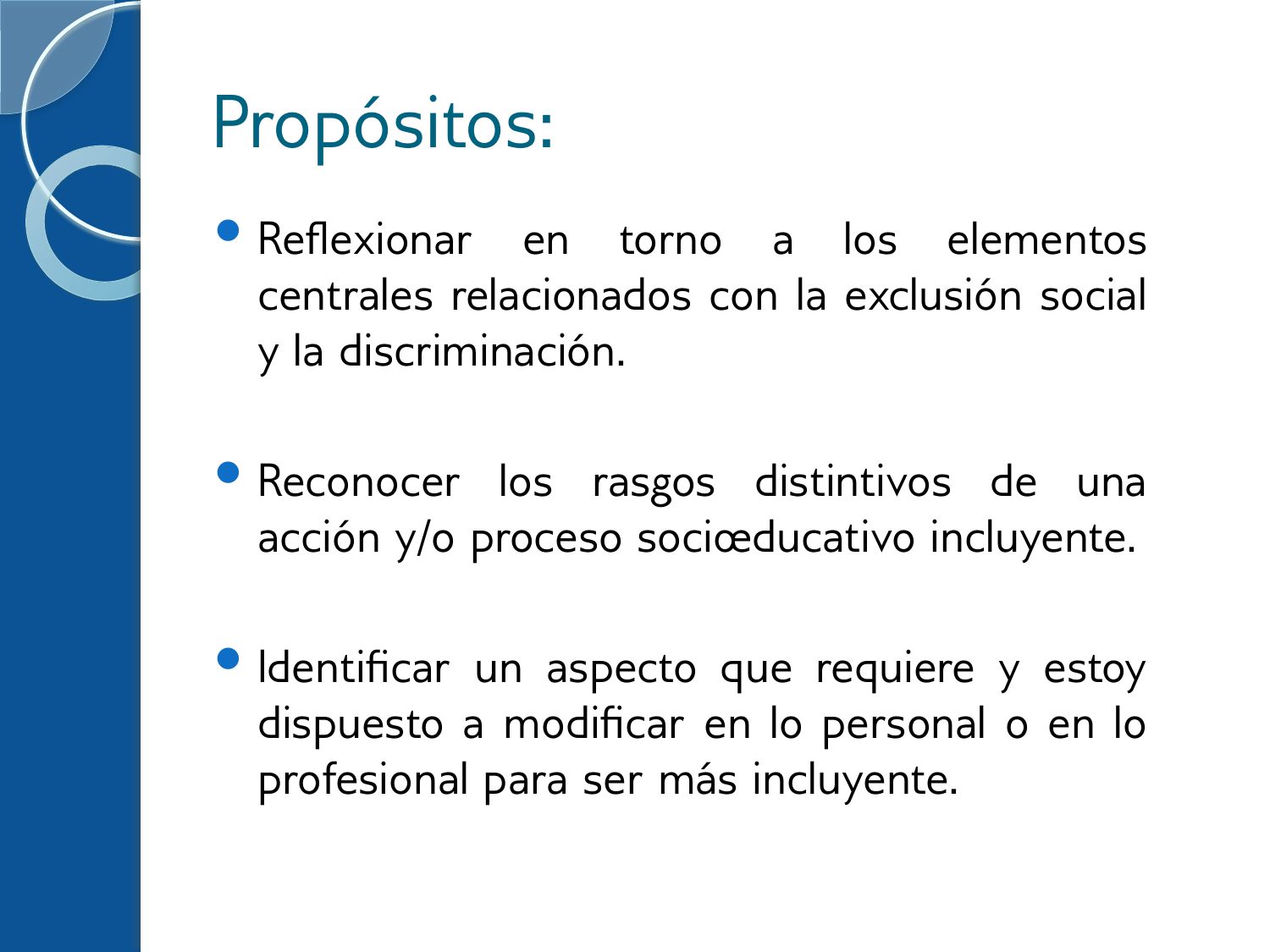

# Propósitos:
Reflexionar en torno a los elementos centrales relacionados con la exclusión social y la discriminación.

Reconocer los rasgos distintivos de una acción y/o proceso socioeducativo incluyente.

Identificar un aspecto que requiere y estoy dispuesto a modificar en lo personal o en lo profesional para ser más incluyente.